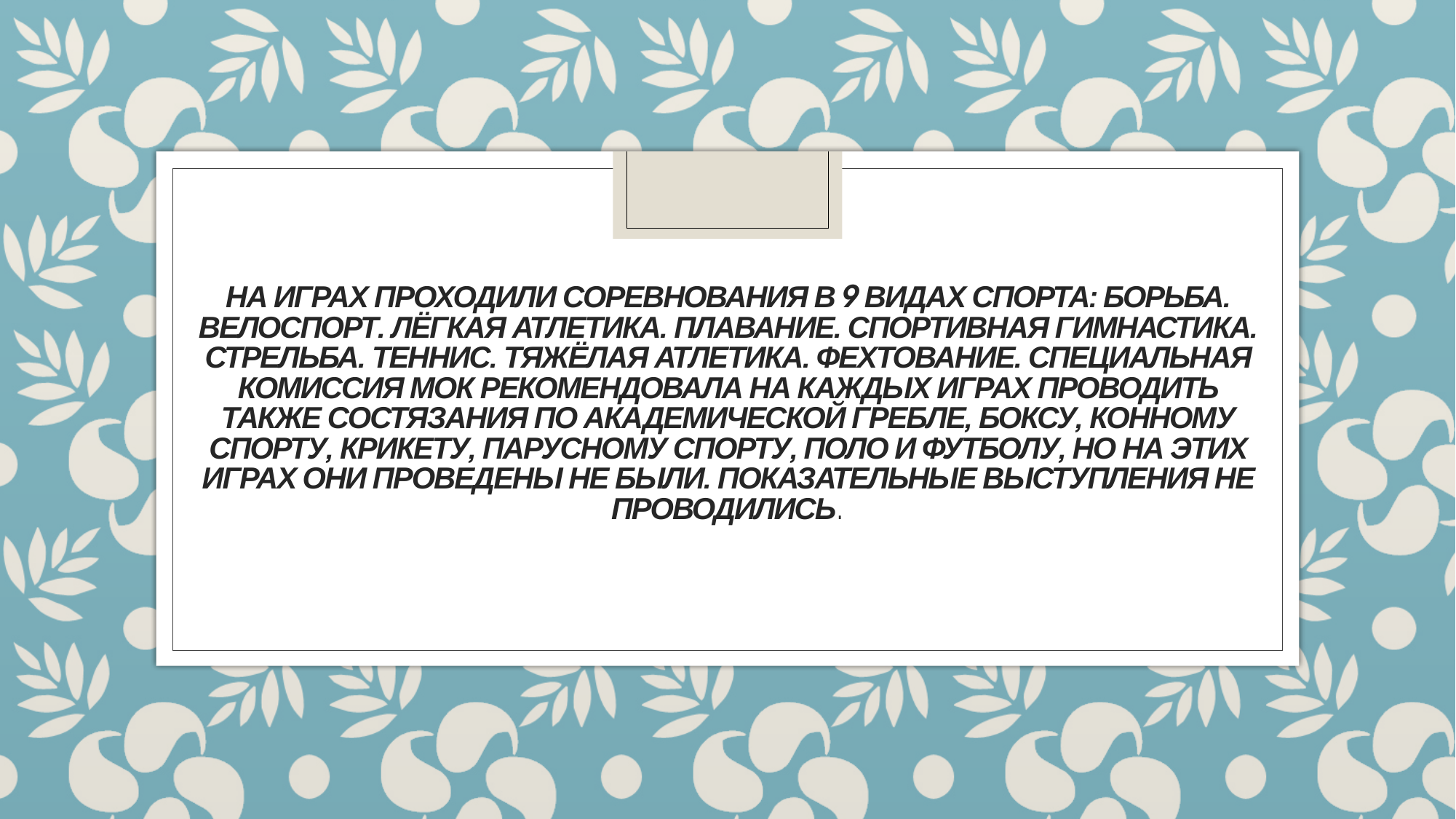

# На Играх проходили соревнования в 9 видах спорта: Борьба. Велоспорт. Лёгкая атлетика. Плавание. Спортивная гимнастика. Стрельба. Теннис. Тяжёлая атлетика. Фехтование. Специальная комиссия МОК рекомендовала на каждых Играх проводить также состязания по академической гребле, боксу, конному спорту, крикету, парусному спорту, поло и футболу, но на этих Играх они проведены не были. Показательные выступления не проводились.